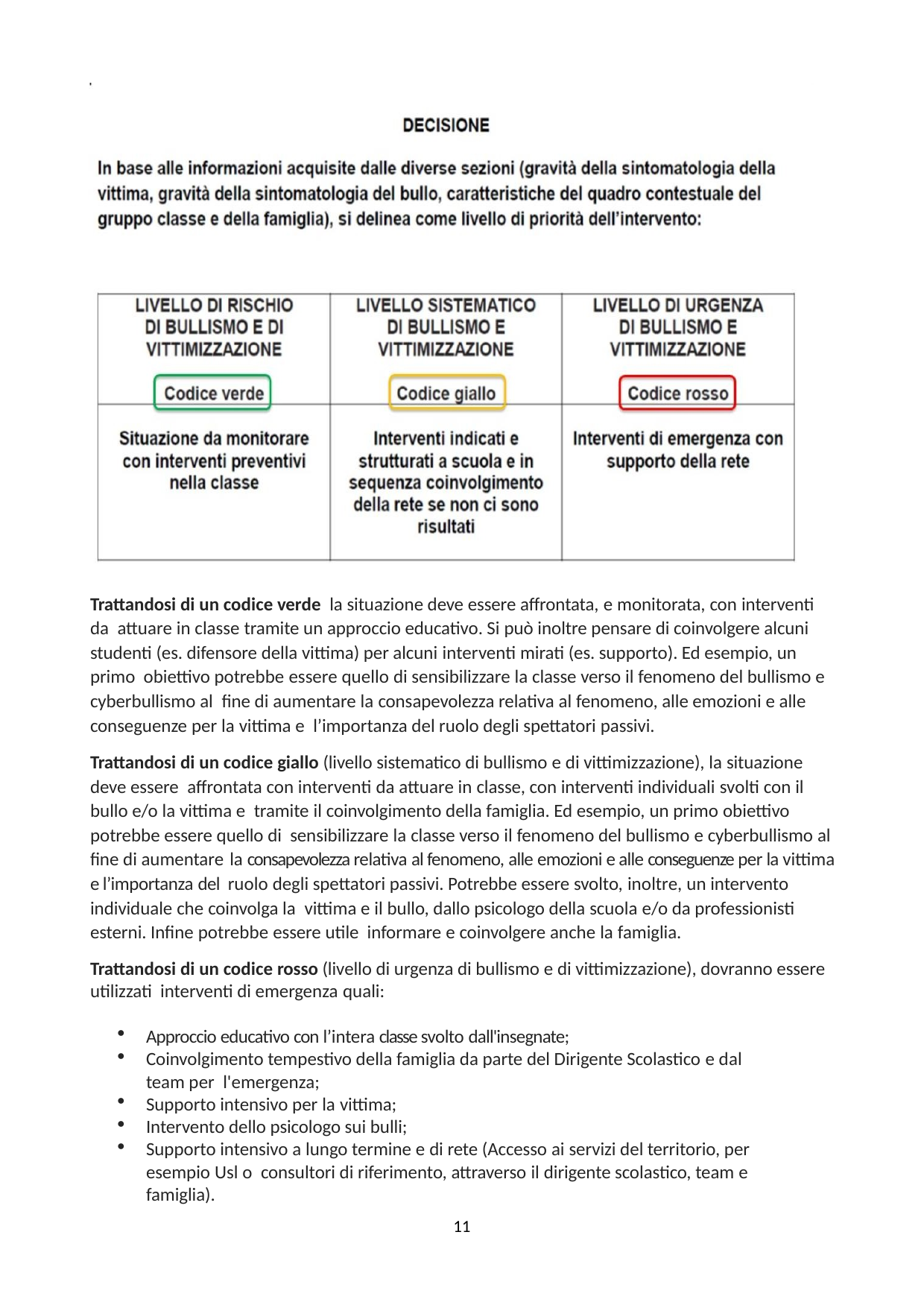

Trattandosi di un codice verde  la situazione deve essere affrontata, e monitorata, con interventi da  attuare in classe tramite un approccio educativo. Si può inoltre pensare di coinvolgere alcuni studenti (es. difensore della vittima) per alcuni interventi mirati (es. supporto). Ed esempio, un primo  obiettivo potrebbe essere quello di sensibilizzare la classe verso il fenomeno del bullismo e cyberbullismo al  fine di aumentare la consapevolezza relativa al fenomeno, alle emozioni e alle conseguenze per la vittima e  l’importanza del ruolo degli spettatori passivi.
Trattandosi di un codice giallo (livello sistematico di bullismo e di vittimizzazione), la situazione deve essere  affrontata con interventi da attuare in classe, con interventi individuali svolti con il bullo e/o la vittima e  tramite il coinvolgimento della famiglia. Ed esempio, un primo obiettivo potrebbe essere quello di  sensibilizzare la classe verso il fenomeno del bullismo e cyberbullismo al fine di aumentare la consapevolezza relativa al fenomeno, alle emozioni e alle conseguenze per la vittima e l’importanza del  ruolo degli spettatori passivi. Potrebbe essere svolto, inoltre, un intervento individuale che coinvolga la  vittima e il bullo, dallo psicologo della scuola e/o da professionisti esterni. Infine potrebbe essere utile  informare e coinvolgere anche la famiglia.
Trattandosi di un codice rosso (livello di urgenza di bullismo e di vittimizzazione), dovranno essere utilizzati  interventi di emergenza quali:

Approccio educativo con l’intera classe svolto dall'insegnate;
Coinvolgimento tempestivo della famiglia da parte del Dirigente Scolastico e dal team per  l'emergenza;
Supporto intensivo per la vittima;
Intervento dello psicologo sui bulli;
Supporto intensivo a lungo termine e di rete (Accesso ai servizi del territorio, per esempio Usl o  consultori di riferimento, attraverso il dirigente scolastico, team e famiglia).
11